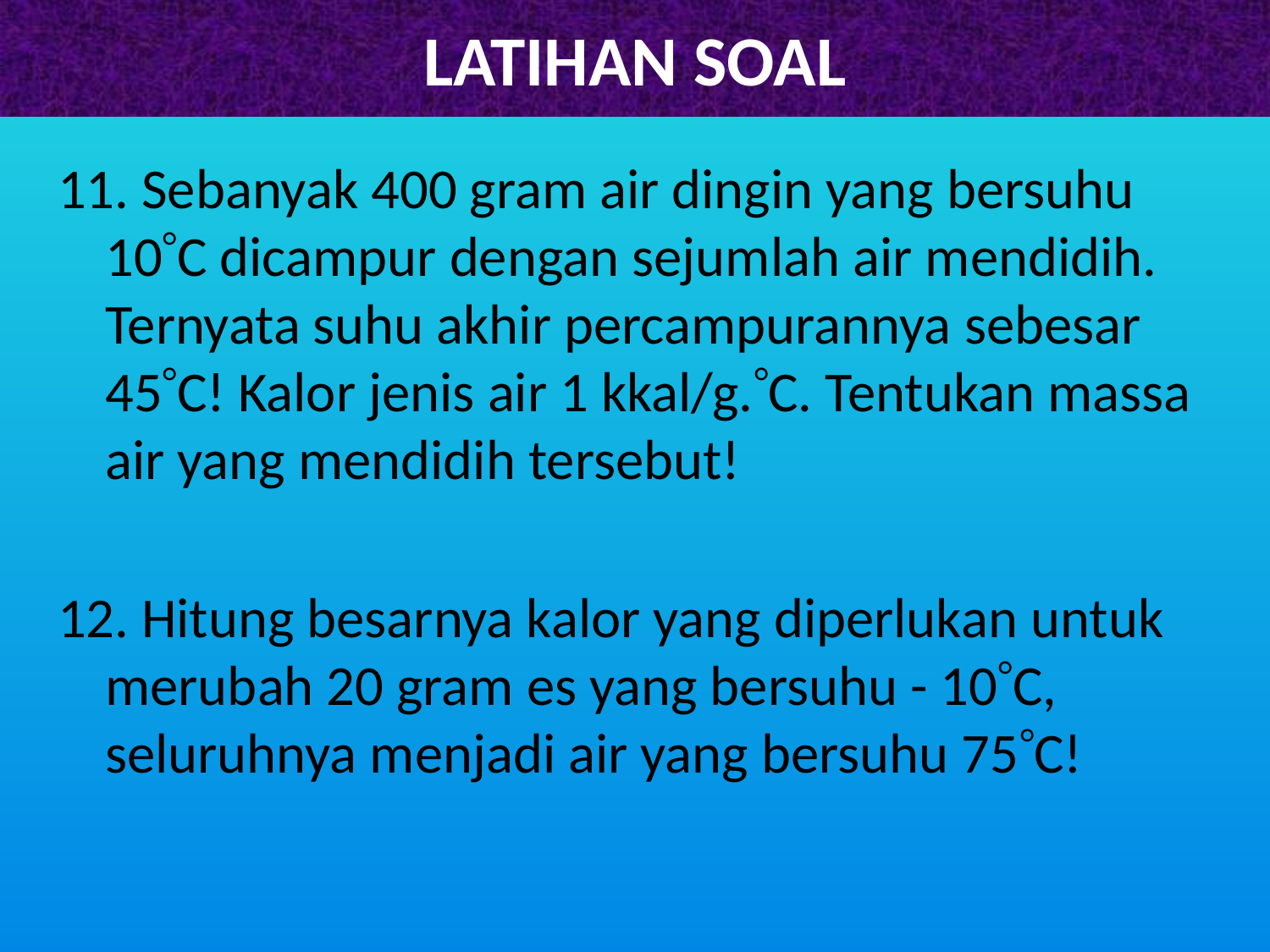

# LATIHAN SOAL
11. Sebanyak 400 gram air dingin yang bersuhu 10°C dicampur dengan sejumlah air mendidih. Ternyata suhu akhir percampurannya sebesar 45°C! Kalor jenis air 1 kkal/g.°C. Tentukan massa air yang mendidih tersebut!

12. Hitung besarnya kalor yang diperlukan untuk merubah 20 gram es yang bersuhu - 10°C, seluruhnya menjadi air yang bersuhu 75°C!